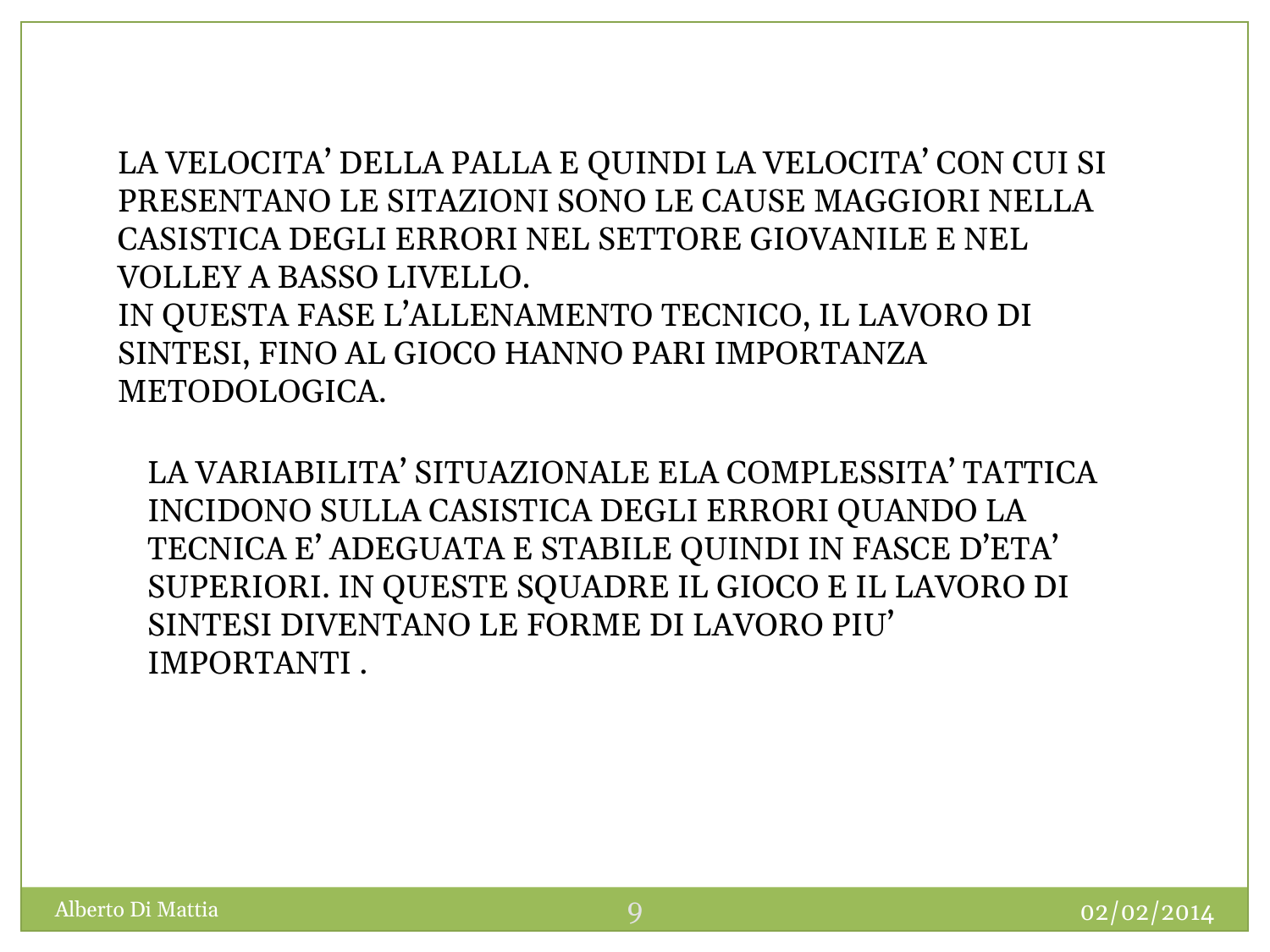

LA VELOCITA’ DELLA PALLA E QUINDI LA VELOCITA’ CON CUI SI PRESENTANO LE SITAZIONI SONO LE CAUSE MAGGIORI NELLA CASISTICA DEGLI ERRORI NEL SETTORE GIOVANILE E NEL VOLLEY A BASSO LIVELLO.
IN QUESTA FASE L’ALLENAMENTO TECNICO, IL LAVORO DI SINTESI, FINO AL GIOCO HANNO PARI IMPORTANZA METODOLOGICA.

LA VARIABILITA’ SITUAZIONALE ELA COMPLESSITA’ TATTICA INCIDONO SULLA CASISTICA DEGLI ERRORI QUANDO LA TECNICA E’ ADEGUATA E STABILE QUINDI IN FASCE D’ETA’ SUPERIORI. IN QUESTE SQUADRE IL GIOCO E IL LAVORO DI SINTESI DIVENTANO LE FORME DI LAVORO PIU’ IMPORTANTI .
9
02/02/2014
Alberto Di Mattia